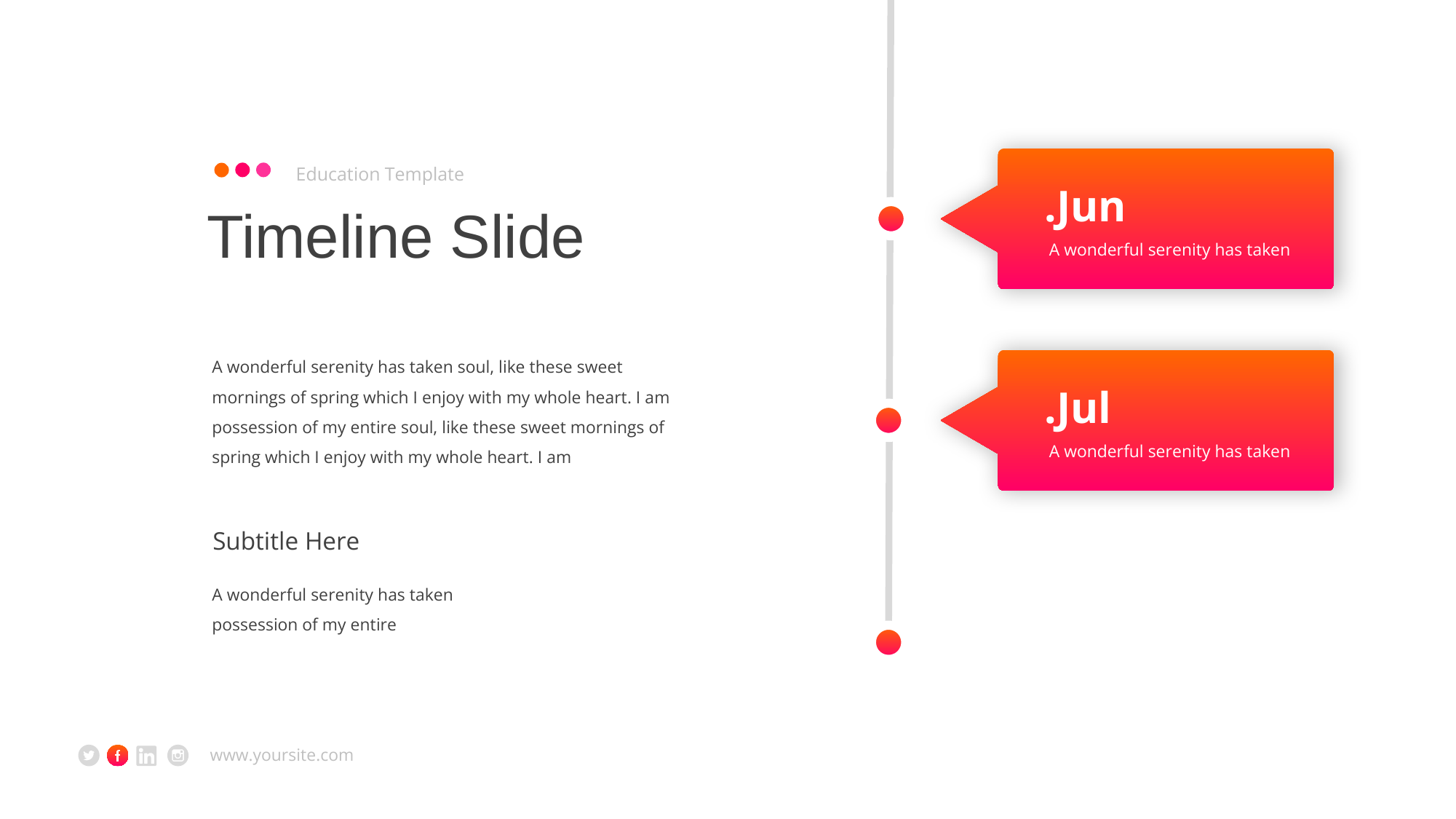

.Jun
Education Template

Timeline Slide

A wonderful serenity has taken
A wonderful serenity has taken soul, like these sweet mornings of spring which I enjoy with my whole heart. I am possession of my entire soul, like these sweet mornings of spring which I enjoy with my whole heart. I am

.Jul

A wonderful serenity has taken
Subtitle Here
A wonderful serenity has taken possession of my entire

www.yoursite.com